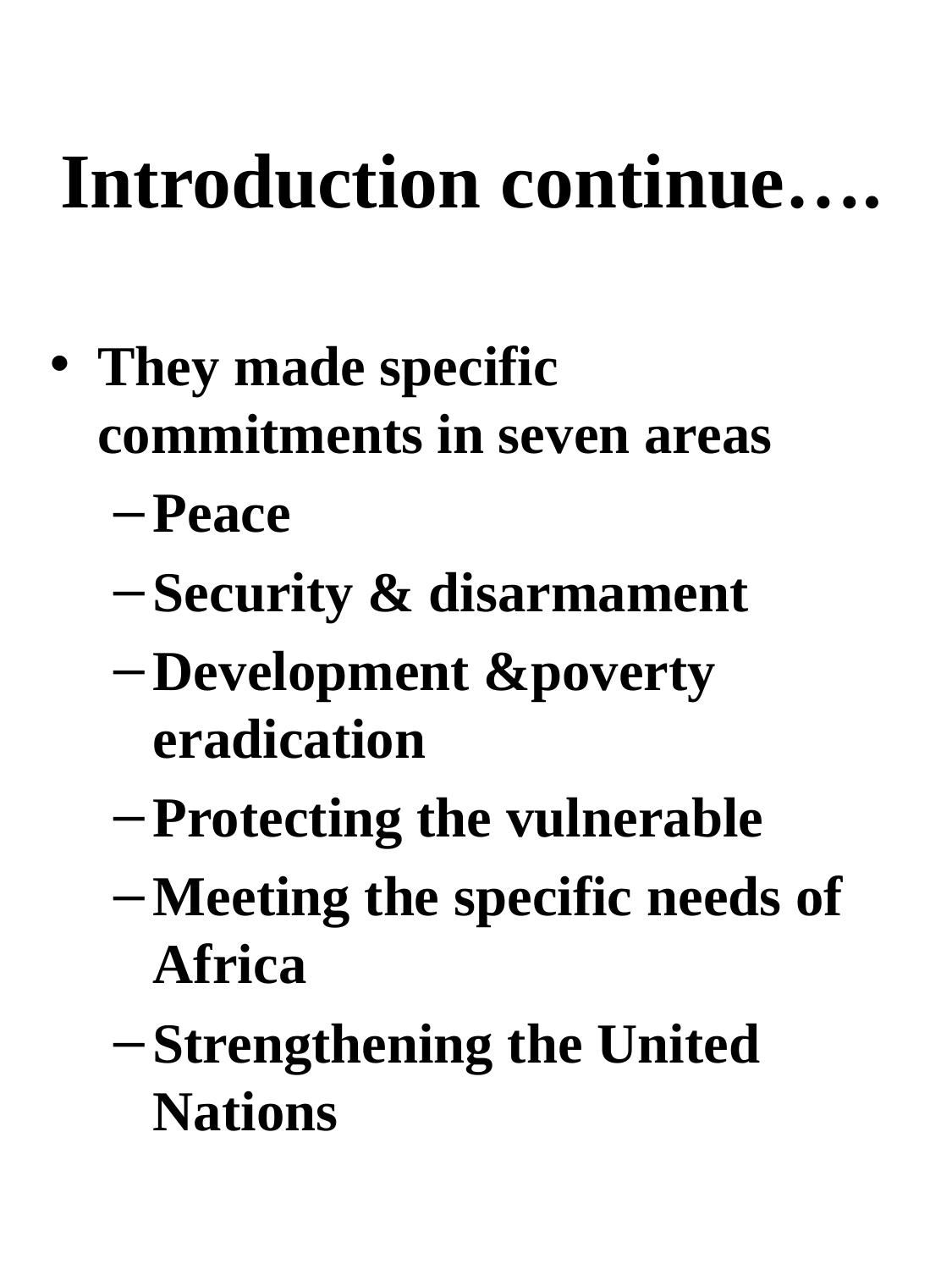

# Introduction continue….
They made specific commitments in seven areas
Peace
Security & disarmament
Development &poverty eradication
Protecting the vulnerable
Meeting the specific needs of Africa
Strengthening the United Nations